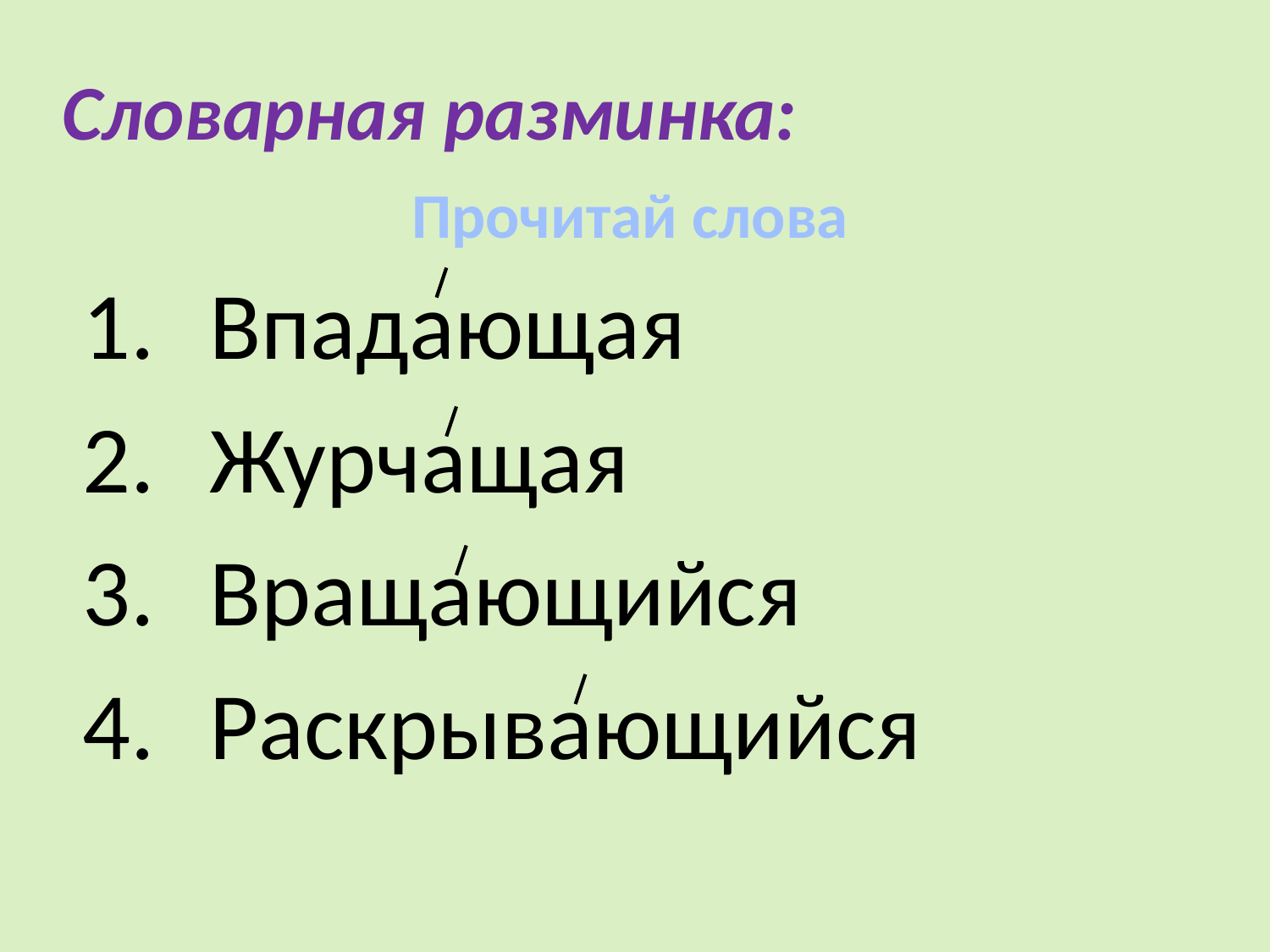

# Словарная разминка:
Прочитай слова
Впадающая
Журчащая
Вращающийся
Раскрывающийся